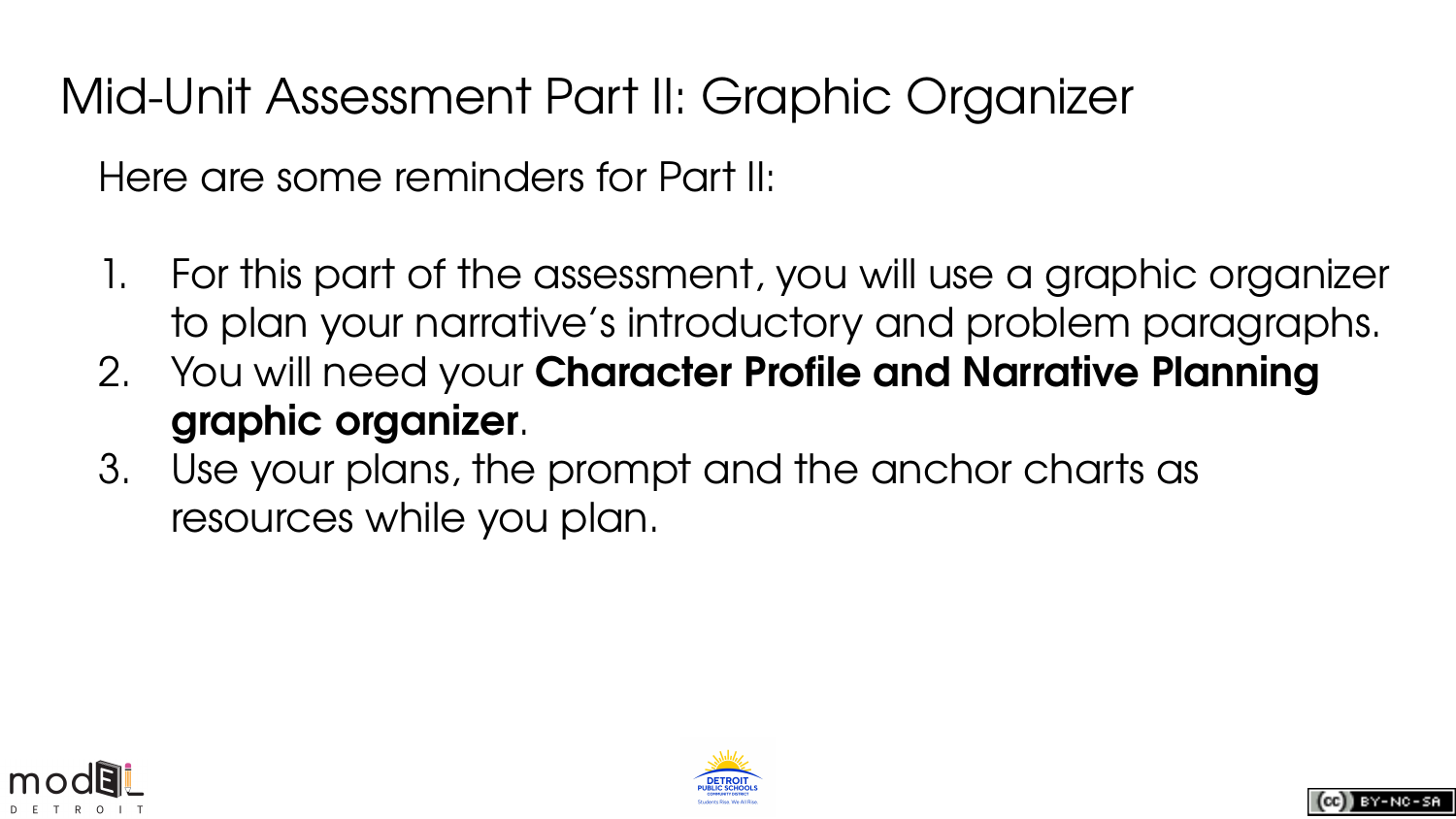

# Mid-Unit Assessment Part II: Graphic Organizer
Here are some reminders for Part II:

For this part of the assessment, you will use a graphic organizer to plan your narrative’s introductory and problem paragraphs.
You will need your Character Profile and Narrative Planning graphic organizer.
Use your plans, the prompt and the anchor charts as resources while you plan.